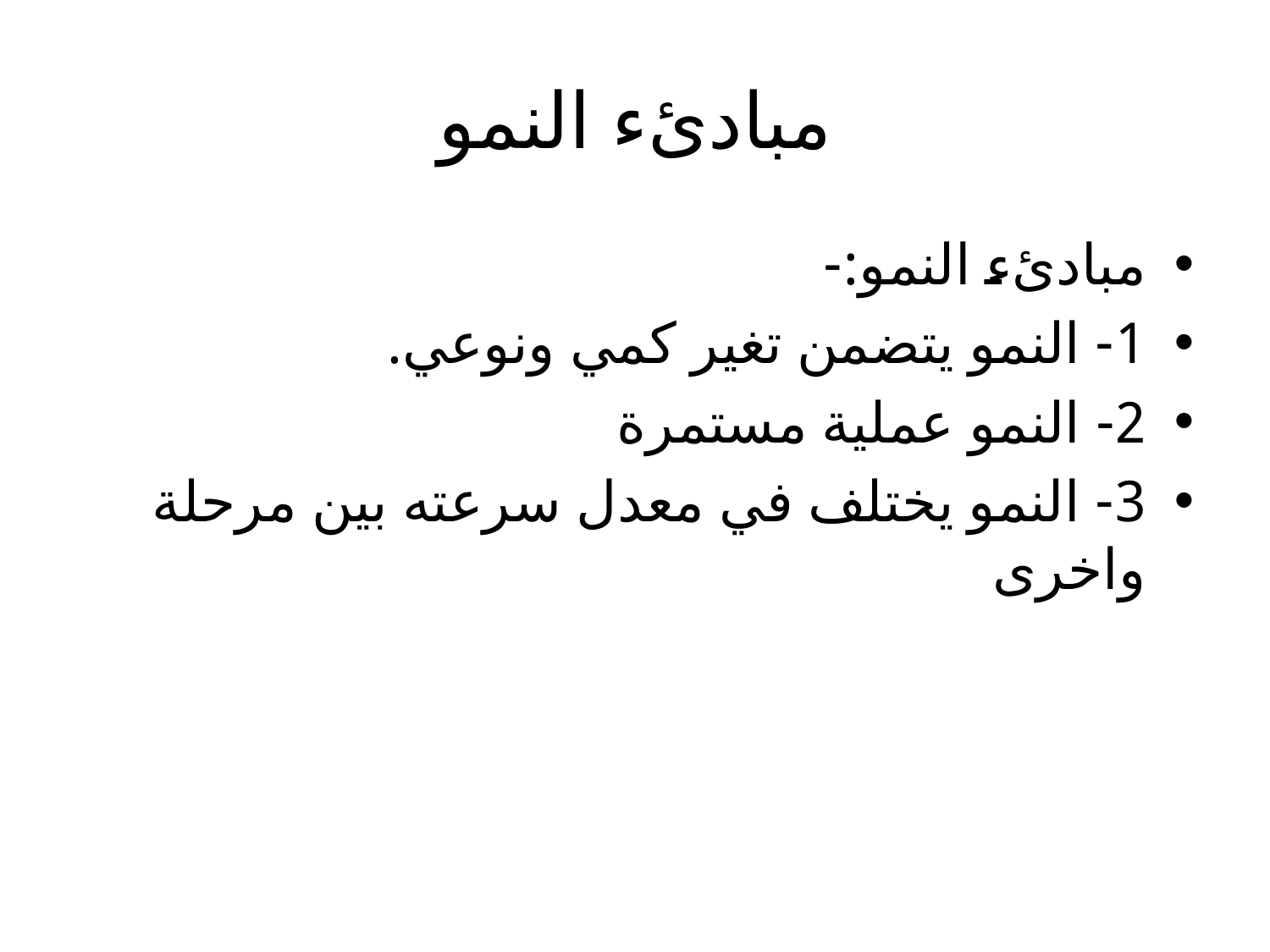

# مبادئء النمو
مبادئء النمو:-
1- النمو يتضمن تغير كمي ونوعي.
2- النمو عملية مستمرة
3- النمو يختلف في معدل سرعته بين مرحلة واخرى